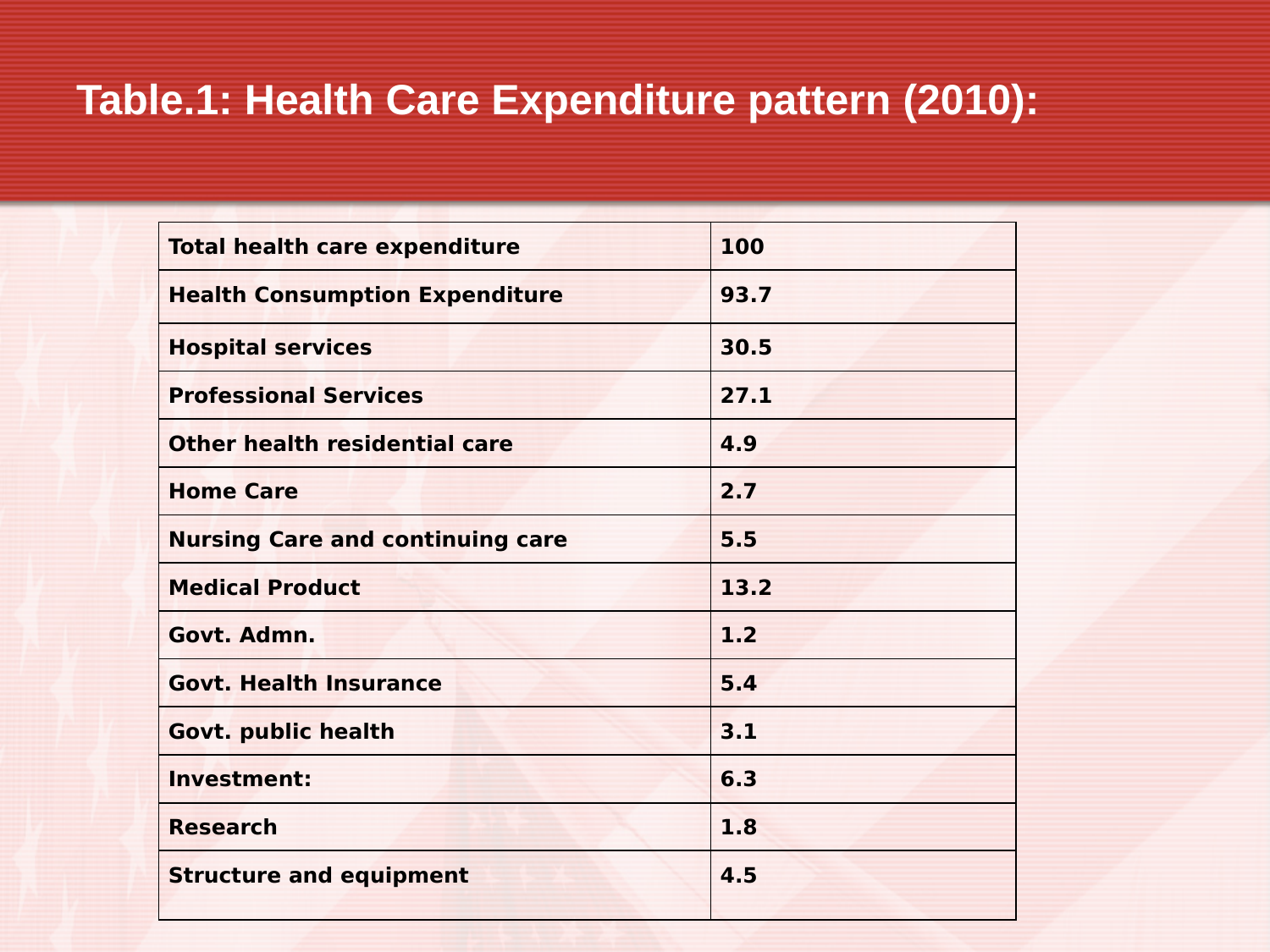

# Table.1: Health Care Expenditure pattern (2010):
| Total health care expenditure | 100 |
| --- | --- |
| Health Consumption Expenditure | 93.7 |
| Hospital services | 30.5 |
| Professional Services | 27.1 |
| Other health residential care | 4.9 |
| Home Care | 2.7 |
| Nursing Care and continuing care | 5.5 |
| Medical Product | 13.2 |
| Govt. Admn. | 1.2 |
| Govt. Health Insurance | 5.4 |
| Govt. public health | 3.1 |
| Investment: | 6.3 |
| Research | 1.8 |
| Structure and equipment | 4.5 |